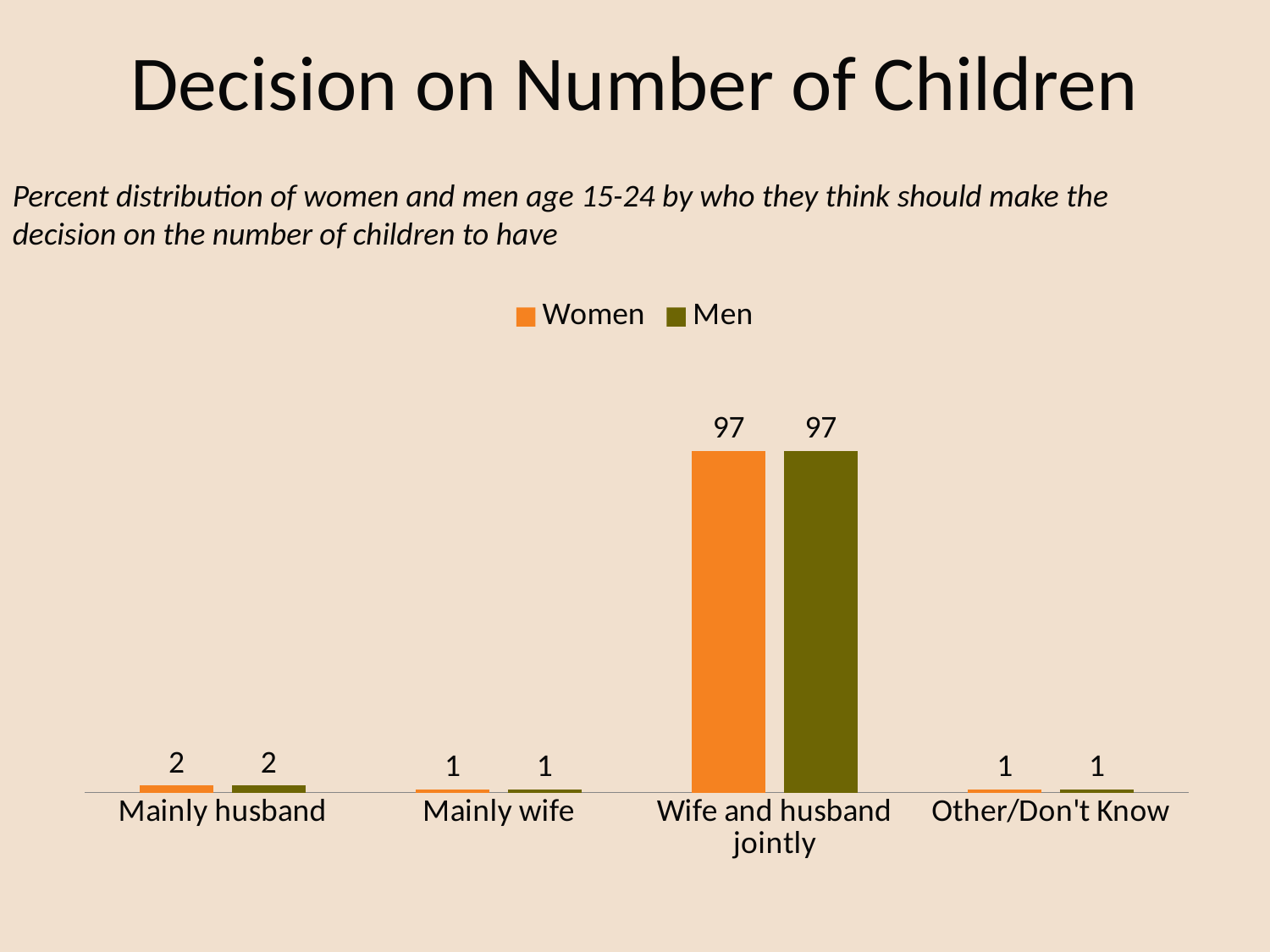

# Decision on Number of Children
Percent distribution of women and men age 15-24 by who they think should make the decision on the number of children to have

### Chart

| Category | Women | Men |
|---|---|---|
| Mainly husband | 2.0 | 2.0 |
| Mainly wife | 1.0 | 1.0 |
| Wife and husband jointly | 97.0 | 97.0 |
| Other/Don't Know | 1.0 | 1.0 |